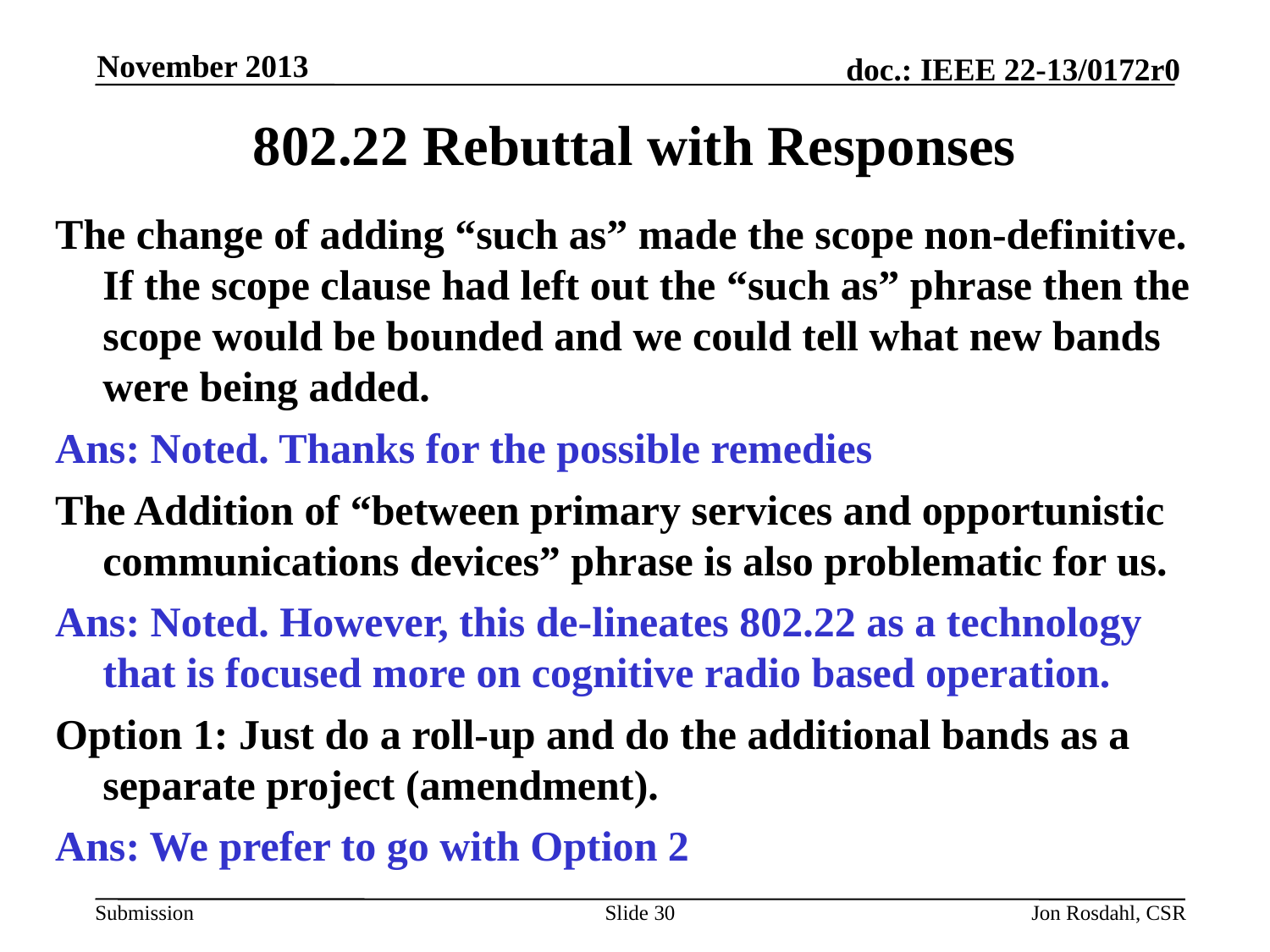

November 2013
# 802.22 Rebuttal with Responses
The change of adding “such as” made the scope non-definitive.  If the scope clause had left out the “such as” phrase then the scope would be bounded and we could tell what new bands were being added.
Ans: Noted. Thanks for the possible remedies
The Addition of “between primary services and opportunistic communications devices” phrase is also problematic for us.
Ans: Noted. However, this de-lineates 802.22 as a technology that is focused more on cognitive radio based operation.
Option 1: Just do a roll-up and do the additional bands as a separate project (amendment).
Ans: We prefer to go with Option 2
Slide 30
Jon Rosdahl, CSR